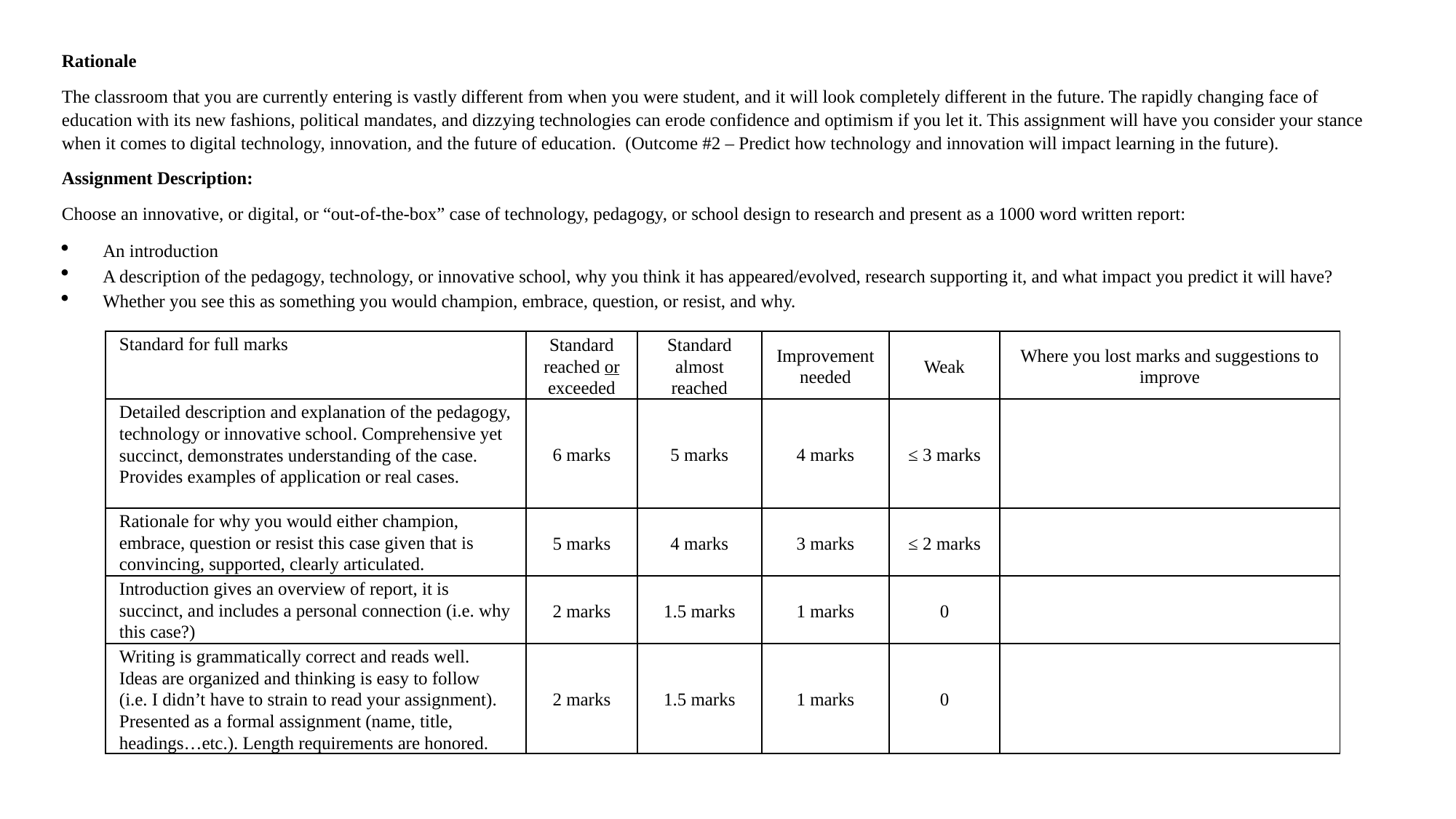

Rationale
The classroom that you are currently entering is vastly different from when you were student, and it will look completely different in the future. The rapidly changing face of education with its new fashions, political mandates, and dizzying technologies can erode confidence and optimism if you let it. This assignment will have you consider your stance when it comes to digital technology, innovation, and the future of education.  (Outcome #2 – Predict how technology and innovation will impact learning in the future).
Assignment Description:
Choose an innovative, or digital, or “out-of-the-box” case of technology, pedagogy, or school design to research and present as a 1000 word written report:
An introduction
A description of the pedagogy, technology, or innovative school, why you think it has appeared/evolved, research supporting it, and what impact you predict it will have?
Whether you see this as something you would champion, embrace, question, or resist, and why.
| Standard for full marks | Standard reached or exceeded | Standard almost reached | Improvement needed | Weak | Where you lost marks and suggestions to improve |
| --- | --- | --- | --- | --- | --- |
| Detailed description and explanation of the pedagogy, technology or innovative school. Comprehensive yet succinct, demonstrates understanding of the case. Provides examples of application or real cases. | 6 marks | 5 marks | 4 marks | ≤ 3 marks |  |
| Rationale for why you would either champion, embrace, question or resist this case given that is convincing, supported, clearly articulated. | 5 marks | 4 marks | 3 marks | ≤ 2 marks |  |
| Introduction gives an overview of report, it is succinct, and includes a personal connection (i.e. why this case?) | 2 marks | 1.5 marks | 1 marks | 0 |  |
| Writing is grammatically correct and reads well. Ideas are organized and thinking is easy to follow (i.e. I didn’t have to strain to read your assignment). Presented as a formal assignment (name, title, headings…etc.). Length requirements are honored. | 2 marks | 1.5 marks | 1 marks | 0 |  |